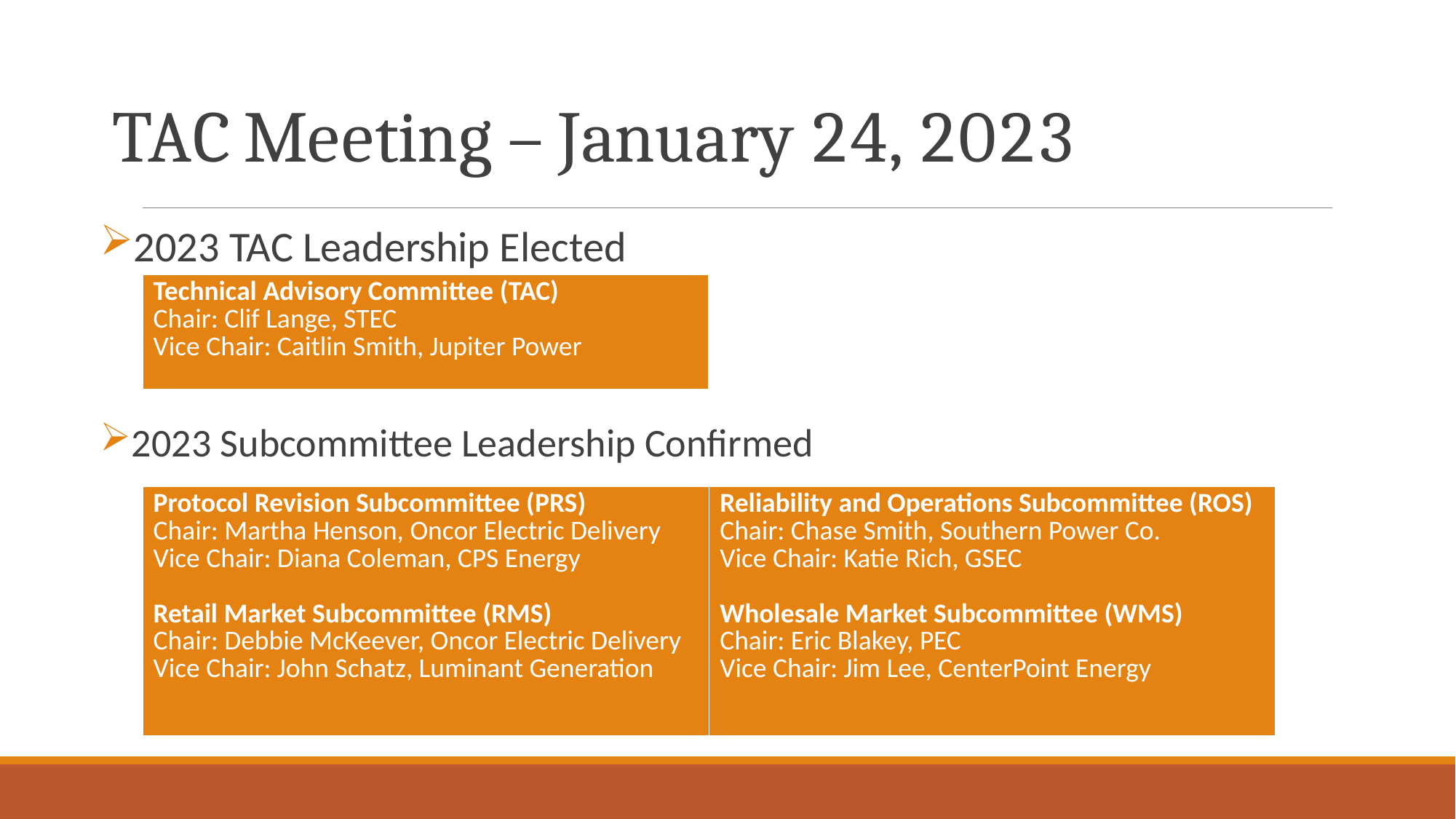

# TAC Meeting – January 24, 2023
2023 TAC Leadership Elected

2023 Subcommittee Leadership Confirmed

| Technical Advisory Committee (TAC) Chair: Clif Lange, STEC Vice Chair: Caitlin Smith, Jupiter Power |
| --- |
| Protocol Revision Subcommittee (PRS) Chair: Martha Henson, Oncor Electric Delivery Vice Chair: Diana Coleman, CPS Energy   Retail Market Subcommittee (RMS) Chair: Debbie McKeever, Oncor Electric Delivery Vice Chair: John Schatz, Luminant Generation | Reliability and Operations Subcommittee (ROS) Chair: Chase Smith, Southern Power Co. Vice Chair: Katie Rich, GSEC   Wholesale Market Subcommittee (WMS) Chair: Eric Blakey, PEC Vice Chair: Jim Lee, CenterPoint Energy |
| --- | --- |